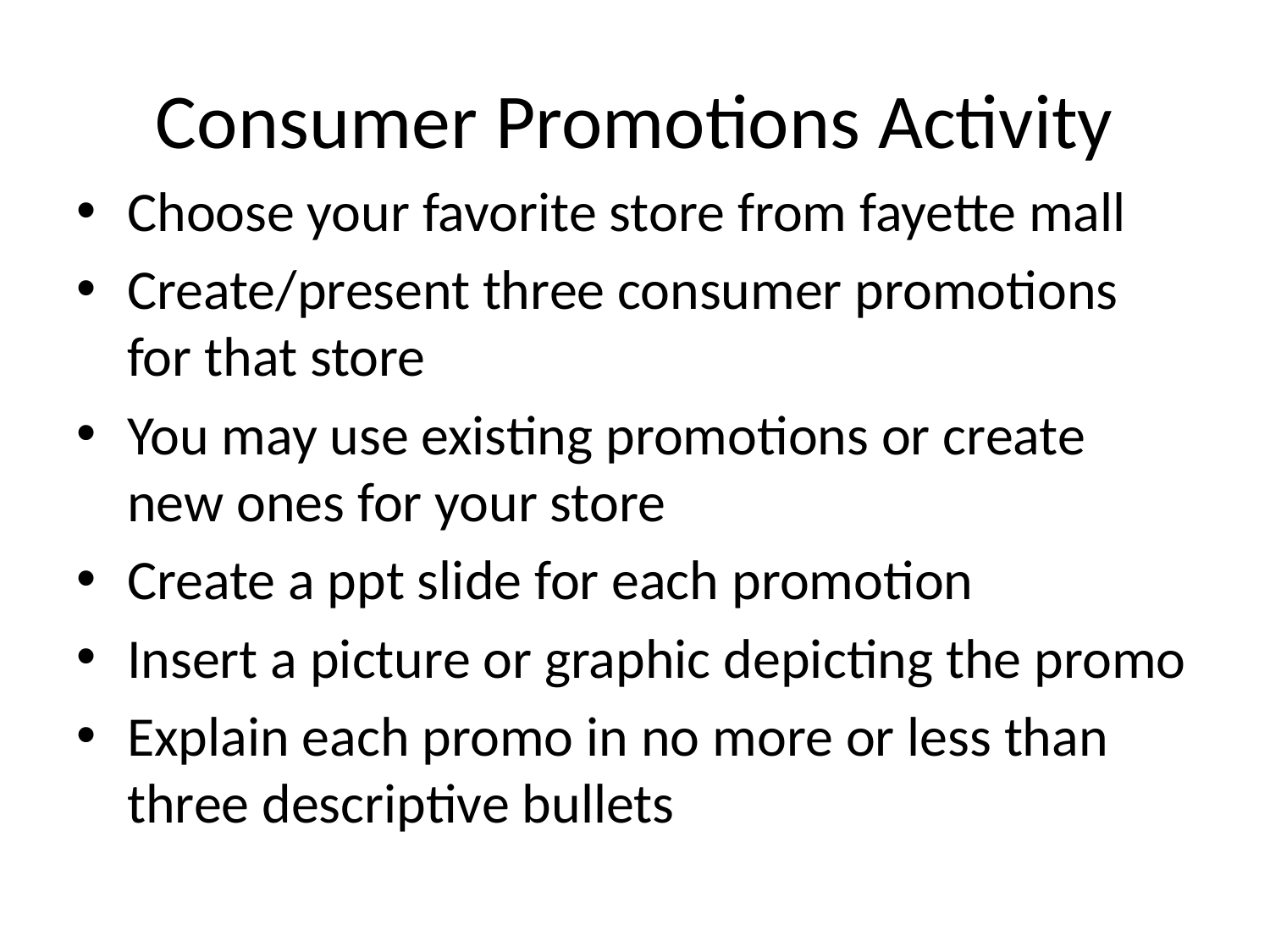

# Consumer Promotions Activity
Choose your favorite store from fayette mall
Create/present three consumer promotions for that store
You may use existing promotions or create new ones for your store
Create a ppt slide for each promotion
Insert a picture or graphic depicting the promo
Explain each promo in no more or less than three descriptive bullets